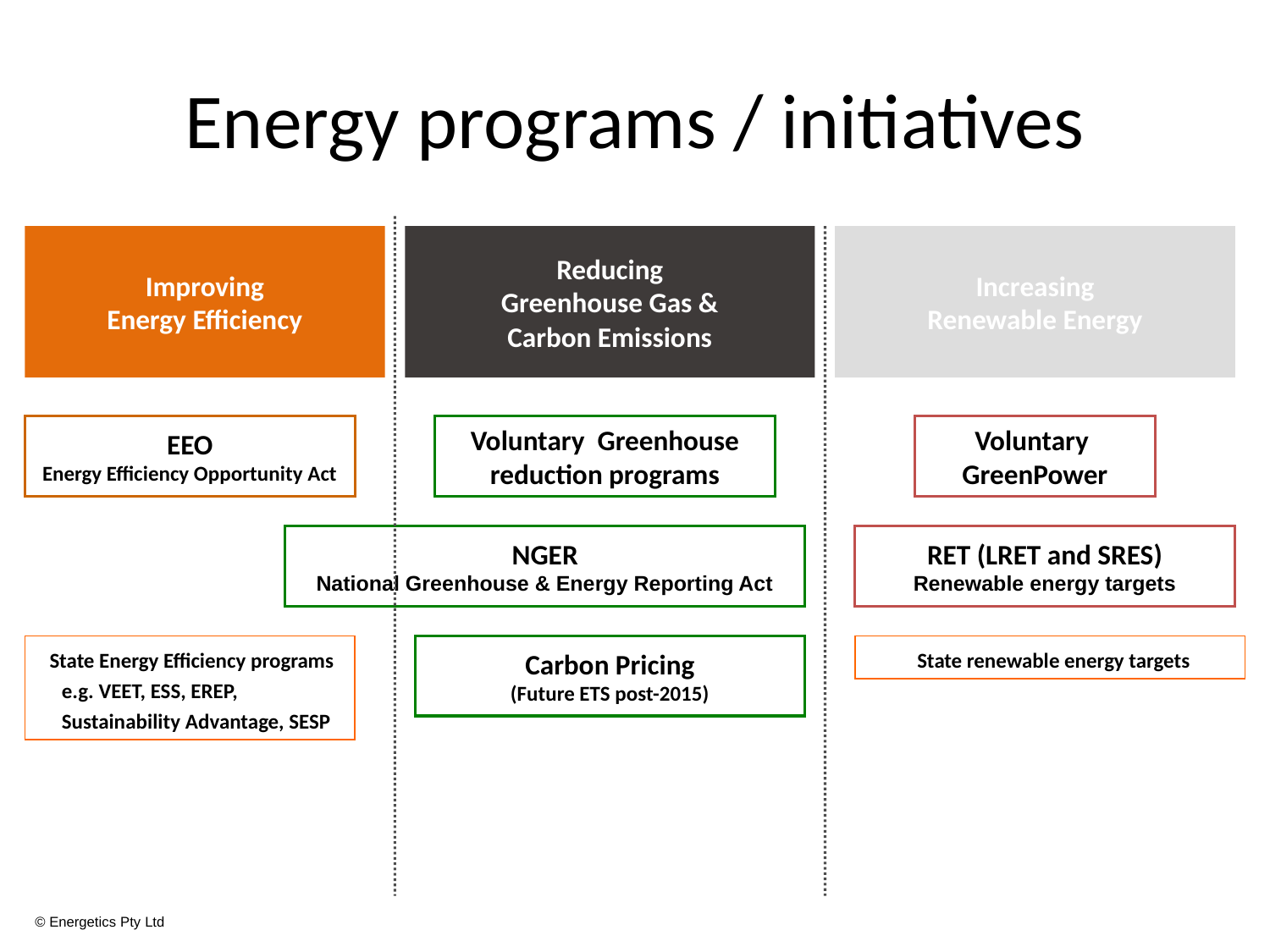

# Energy programs / initiatives

Improving
Energy Efficiency
Reducing
Greenhouse Gas &
Carbon Emissions

Increasing
Renewable Energy
EEO
Energy Efficiency Opportunity Act
Voluntary  Greenhouse reduction programs
Voluntary
GreenPower
NGER
National Greenhouse & Energy Reporting Act
RET (LRET and SRES)
Renewable energy targets

State Energy Efficiency programs e.g. VEET, ESS, EREP, Sustainability Advantage, SESP
Carbon Pricing
(Future ETS post-2015)
State renewable energy targets
© Energetics Pty Ltd